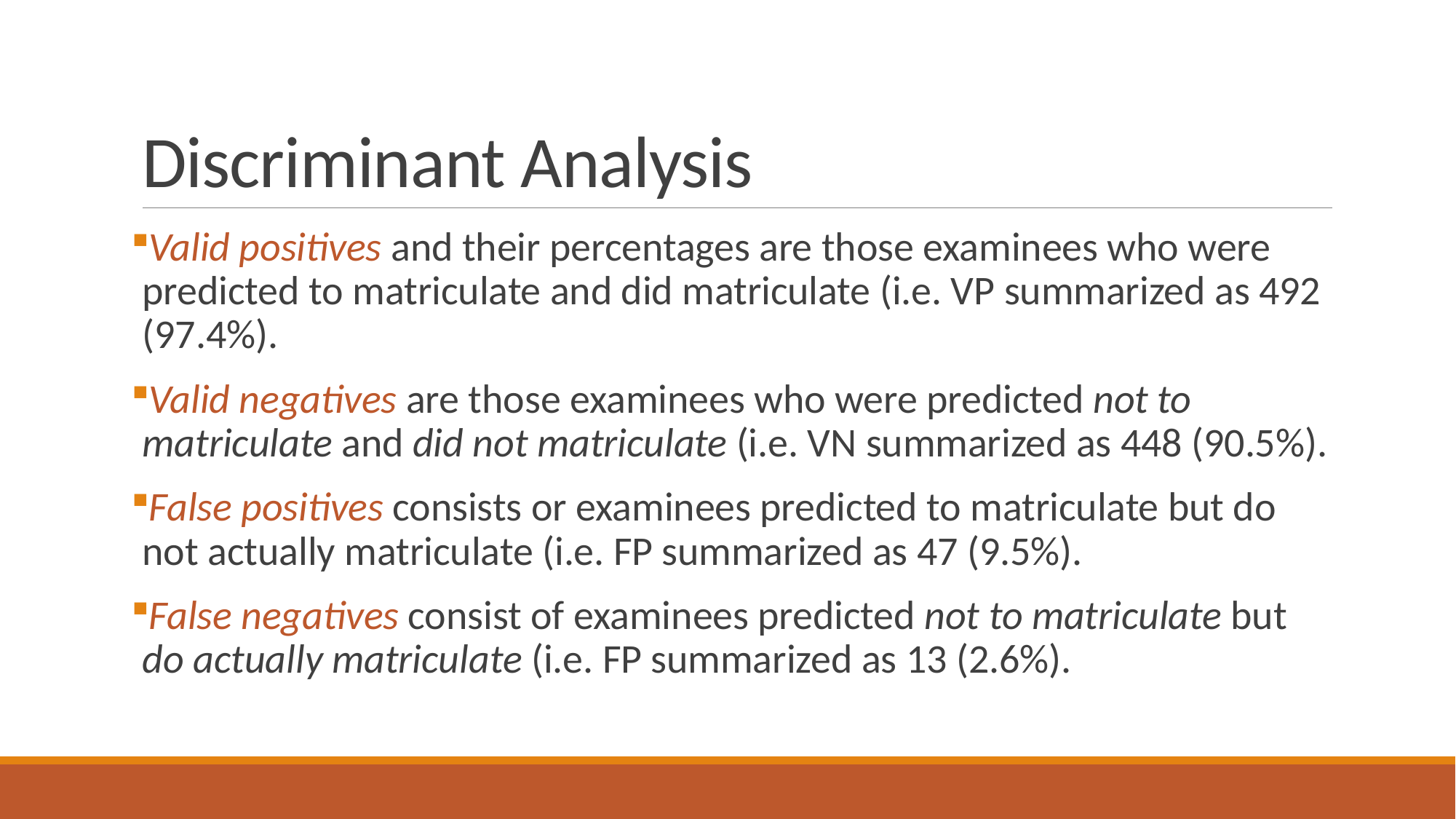

# Discriminant Analysis
Valid positives and their percentages are those examinees who were predicted to matriculate and did matriculate (i.e. VP summarized as 492 (97.4%).
Valid negatives are those examinees who were predicted not to matriculate and did not matriculate (i.e. VN summarized as 448 (90.5%).
False positives consists or examinees predicted to matriculate but do not actually matriculate (i.e. FP summarized as 47 (9.5%).
False negatives consist of examinees predicted not to matriculate but do actually matriculate (i.e. FP summarized as 13 (2.6%).